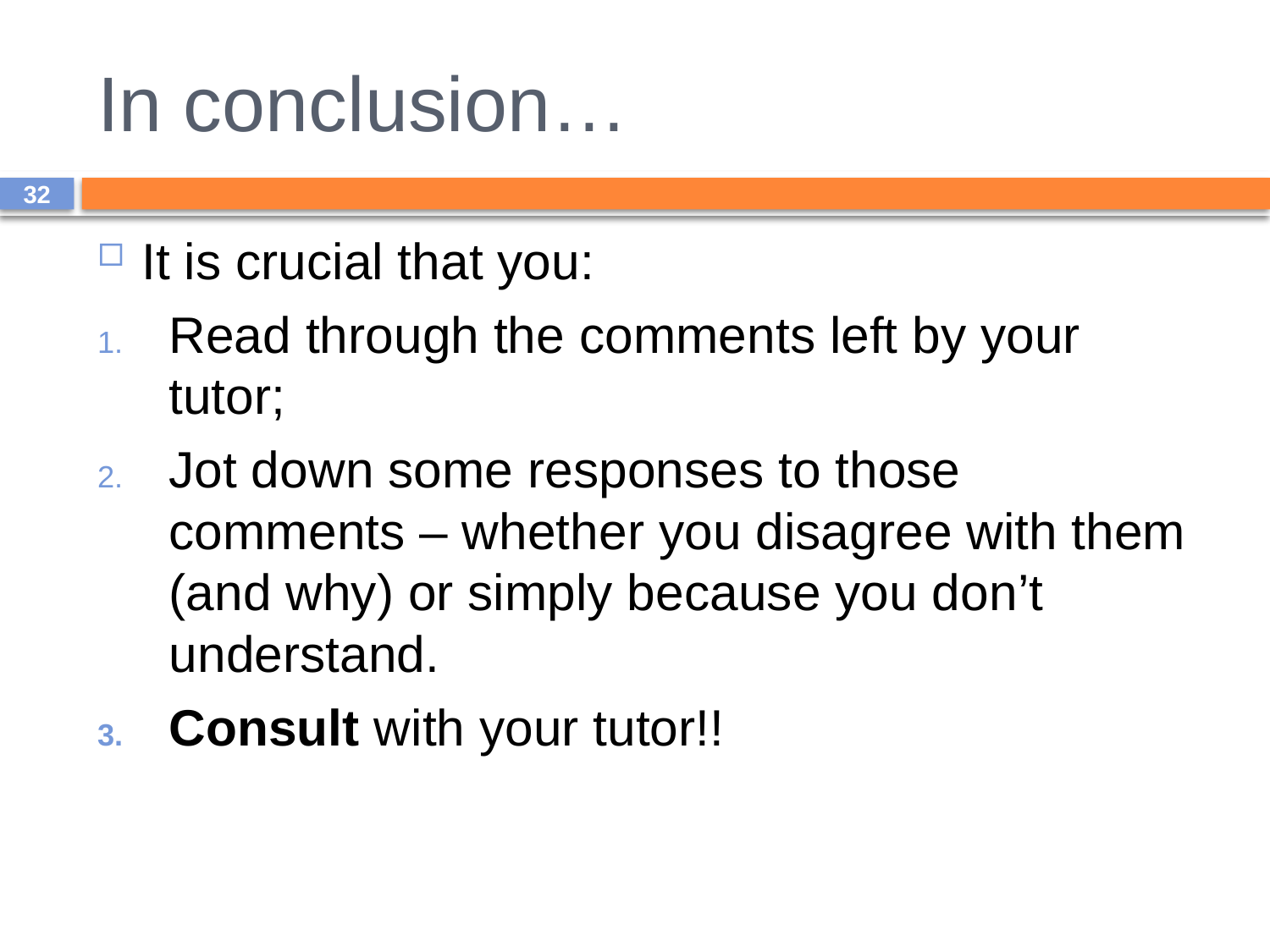

# In conclusion…
32
It is crucial that you:
Read through the comments left by your tutor;
Jot down some responses to those comments – whether you disagree with them (and why) or simply because you don’t understand.
Consult with your tutor!!